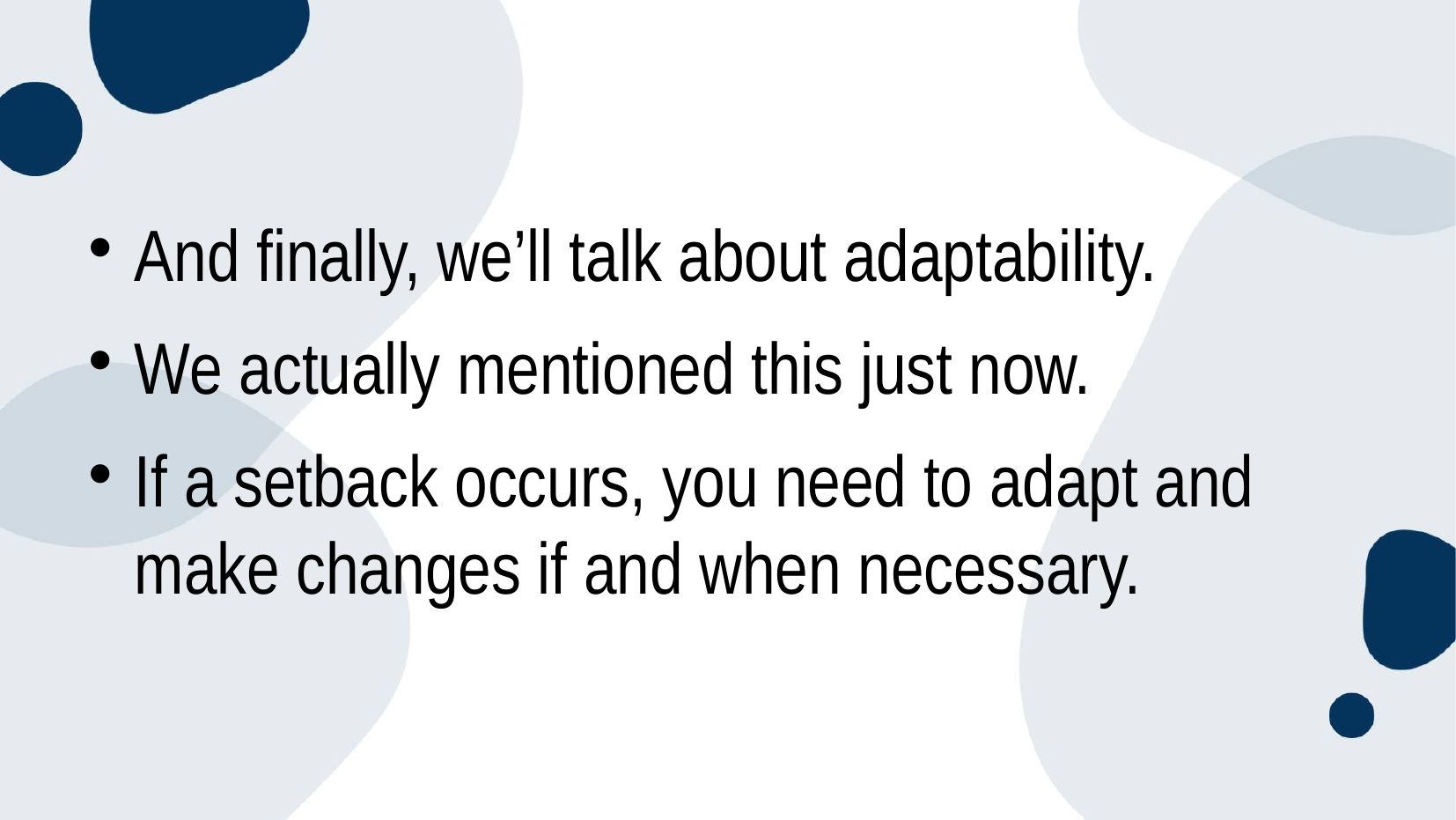

#
And finally, we’ll talk about adaptability.
We actually mentioned this just now.
If a setback occurs, you need to adapt and make changes if and when necessary.